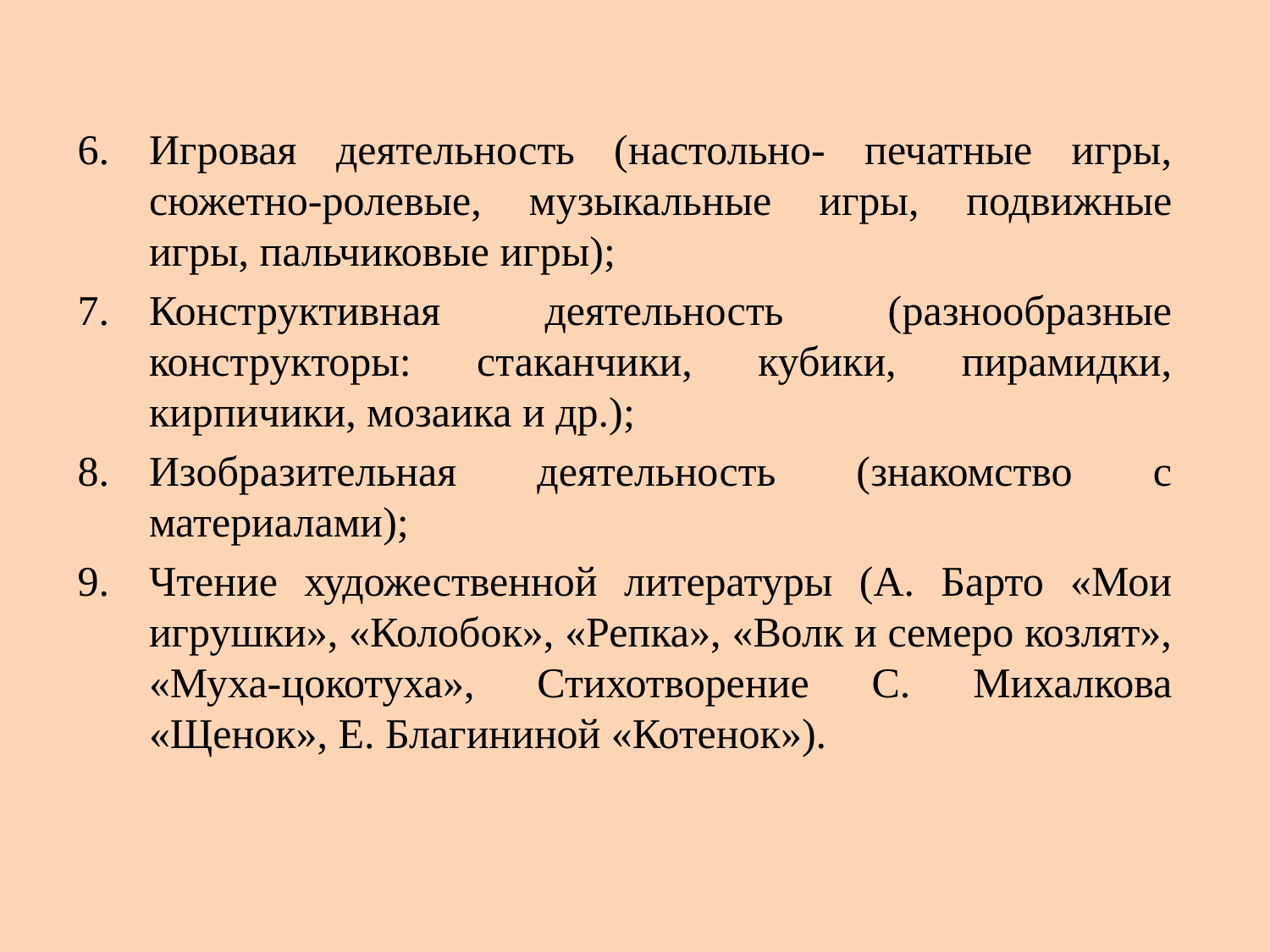

Игровая деятельность (настольно- печатные игры, сюжетно-ролевые, музыкальные игры, подвижные игры, пальчиковые игры);
Конструктивная деятельность (разнообразные конструкторы: стаканчики, кубики, пирамидки, кирпичики, мозаика и др.);
Изобразительная деятельность (знакомство с материалами);
Чтение художественной литературы (А. Барто «Мои игрушки», «Колобок», «Репка», «Волк и семеро козлят», «Муха-цокотуха», Стихотворение С. Михалкова «Щенок», Е. Благининой «Котенок»).